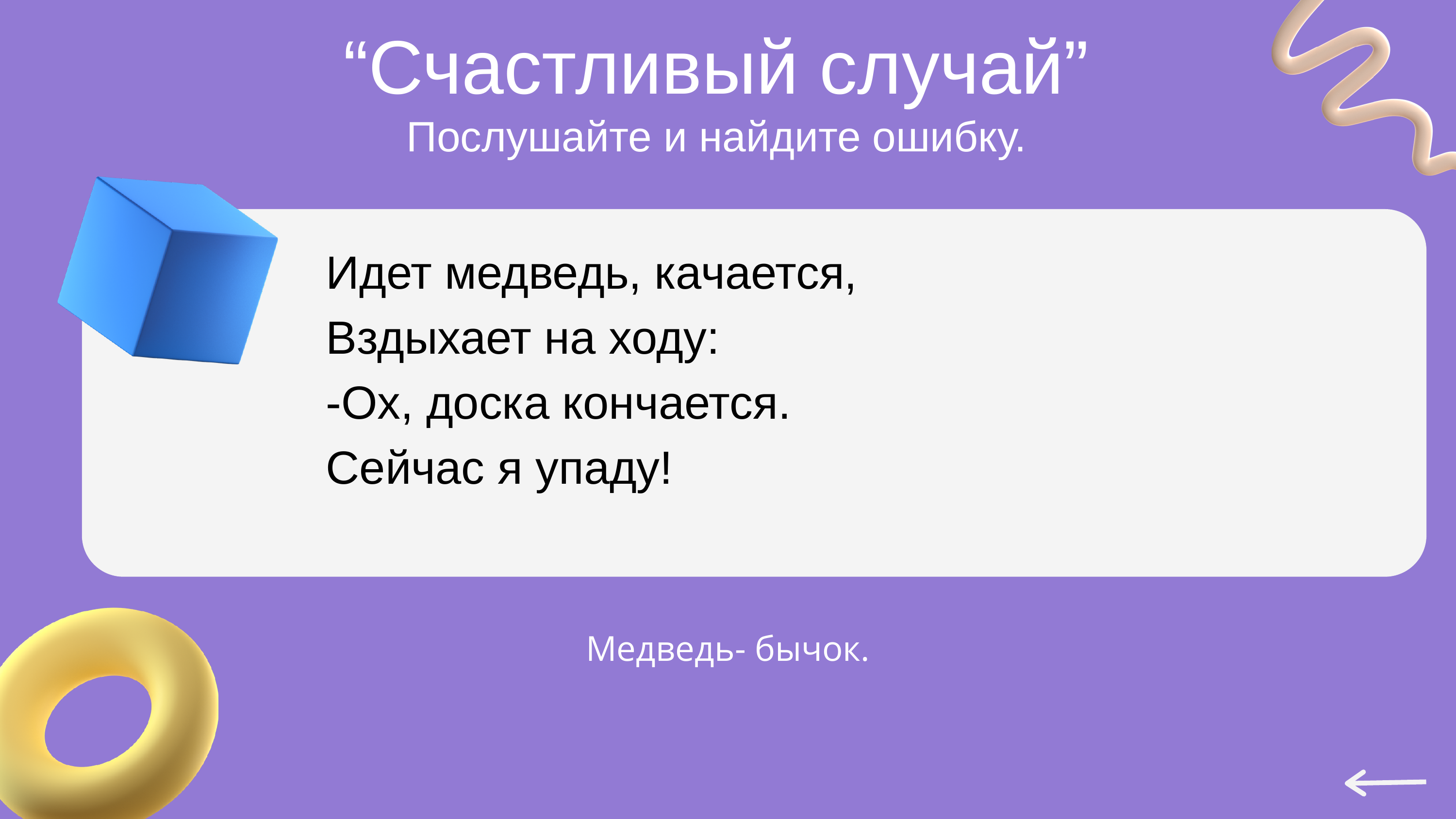

“Счастливый случай”
Послушайте и найдите ошибку.

Идет медведь, качается,
Вздыхает на ходу:
-Ох, доска кончается.
Сейчас я упаду!

Медведь- бычок.